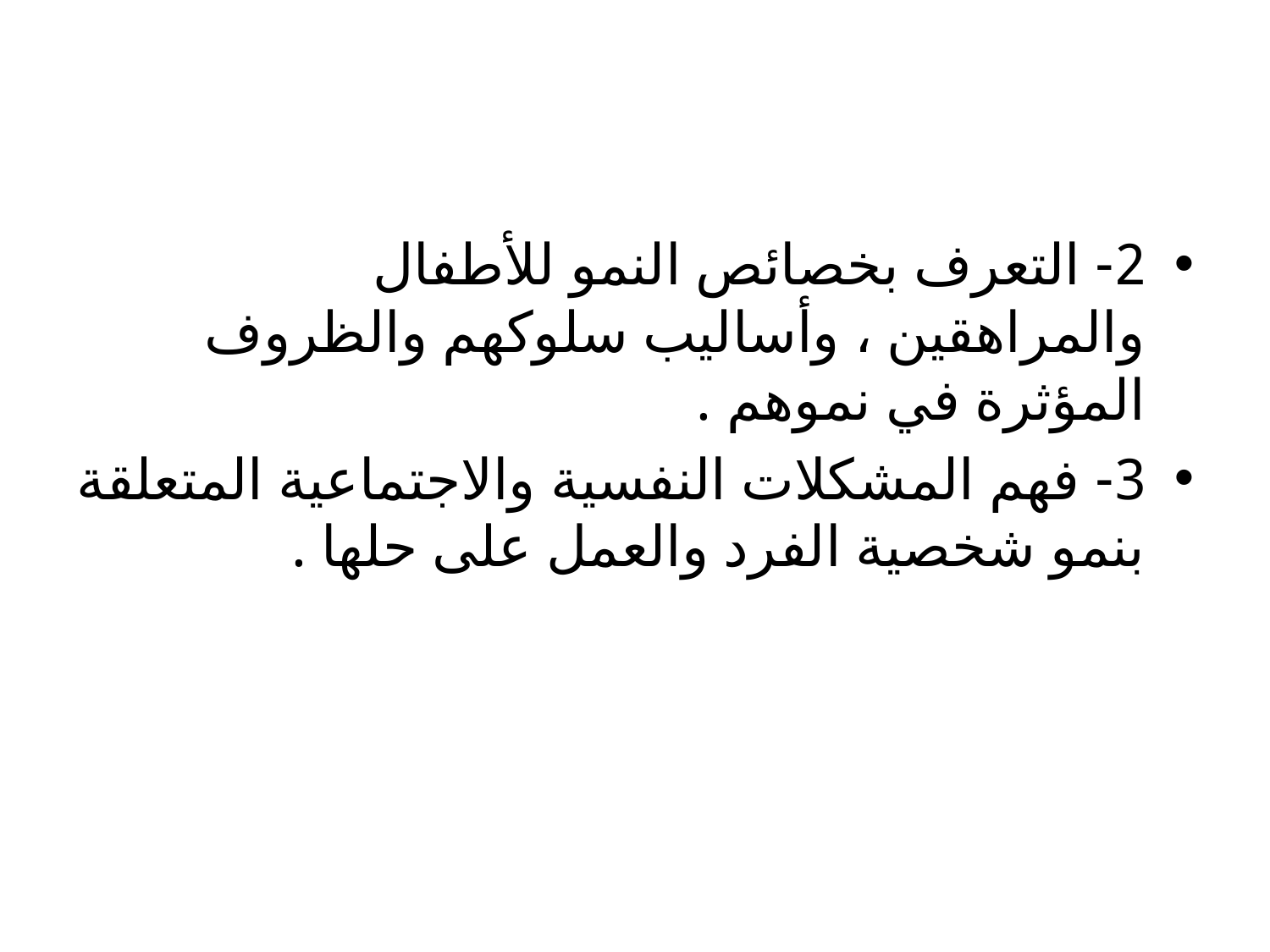

#
2- التعرف بخصائص النمو للأطفال والمراهقين ، وأساليب سلوكهم والظروف المؤثرة في نموهم .
3- فهم المشكلات النفسية والاجتماعية المتعلقة بنمو شخصية الفرد والعمل على حلها .